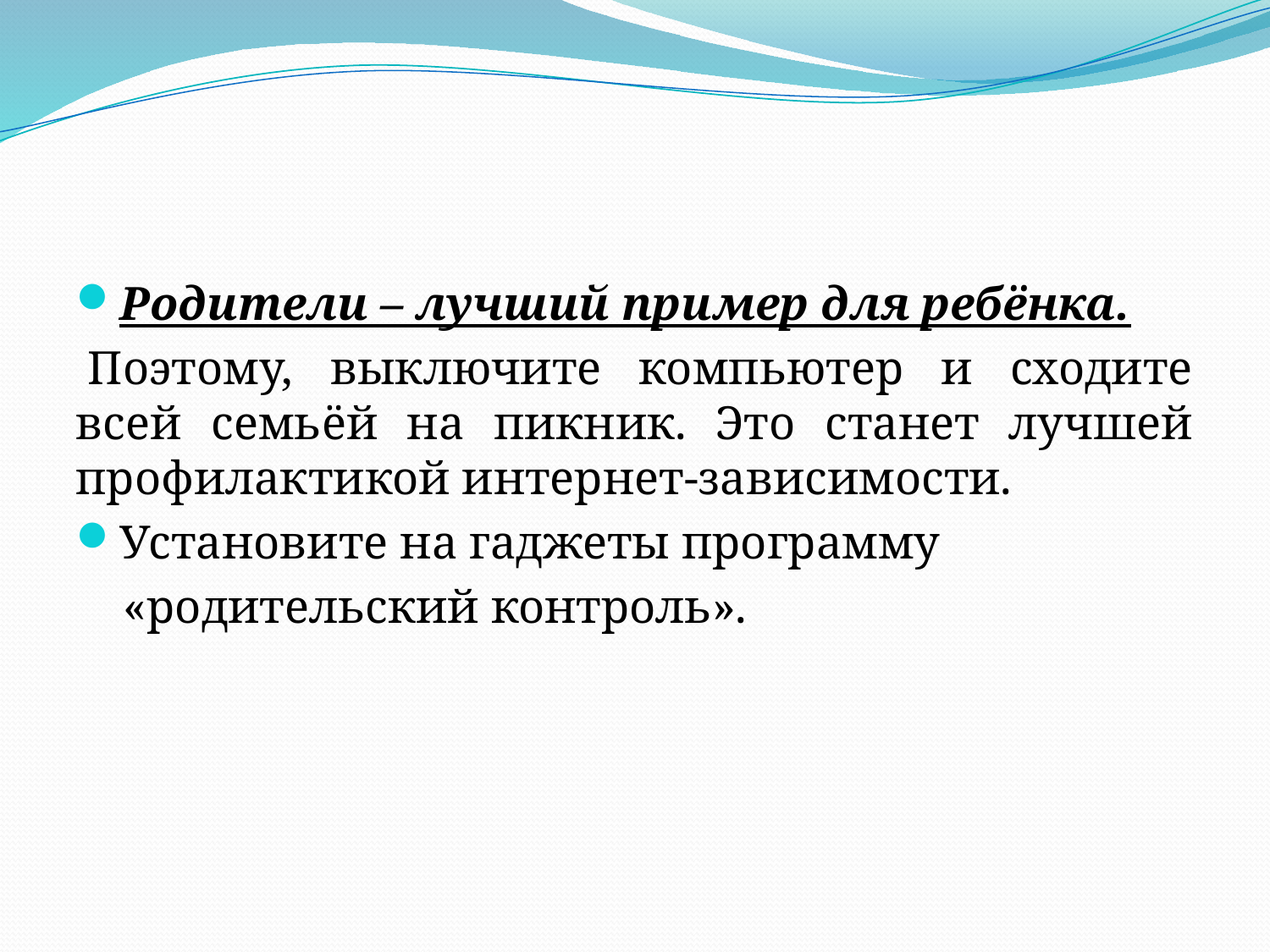

#
Родители – лучший пример для ребёнка.
 Поэтому, выключите компьютер и сходите всей семьёй на пикник. Это станет лучшей профилактикой интернет-зависимости.
Установите на гаджеты программу
    «родительский контроль».